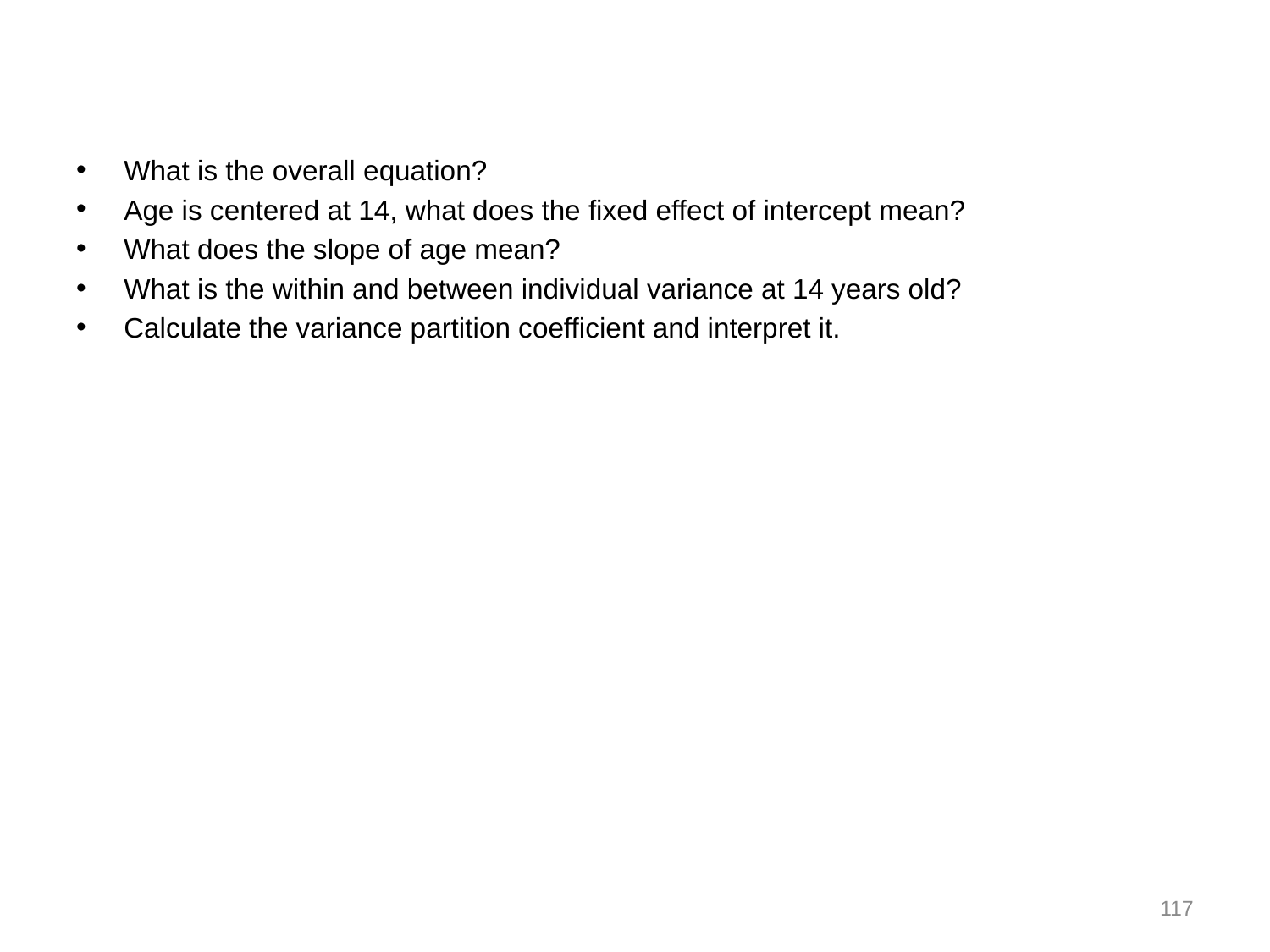

#
What is the overall equation?
Age is centered at 14, what does the fixed effect of intercept mean?
What does the slope of age mean?
What is the within and between individual variance at 14 years old?
Calculate the variance partition coefficient and interpret it.

117